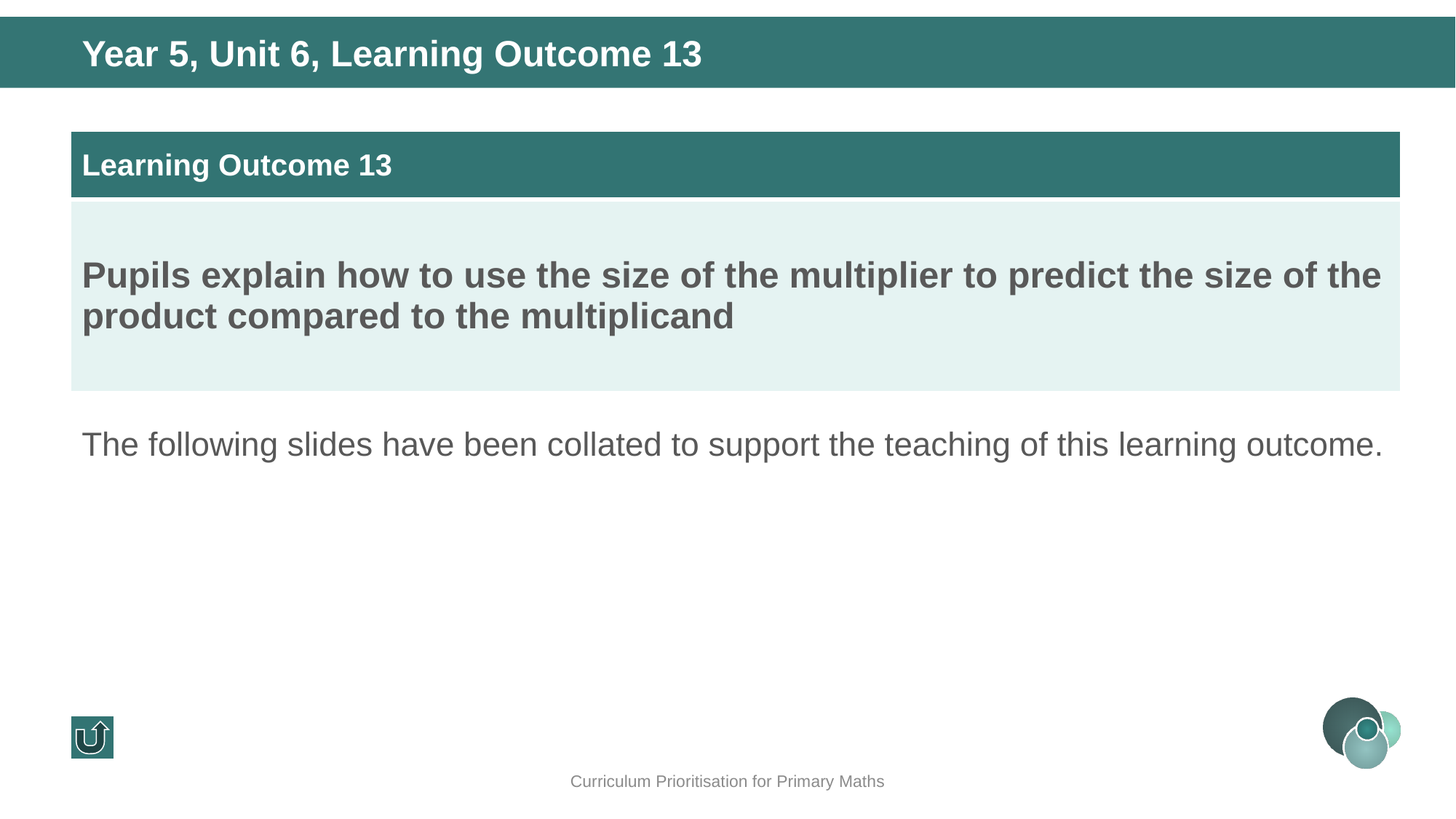

Year 5, Unit 6, Learning Outcome 13
| Learning Outcome 13 |
| --- |
| Pupils explain how to use the size of the multiplier to predict the size of the product compared to the multiplicand |
The following slides have been collated to support the teaching of this learning outcome.

Curriculum Prioritisation for Primary Maths